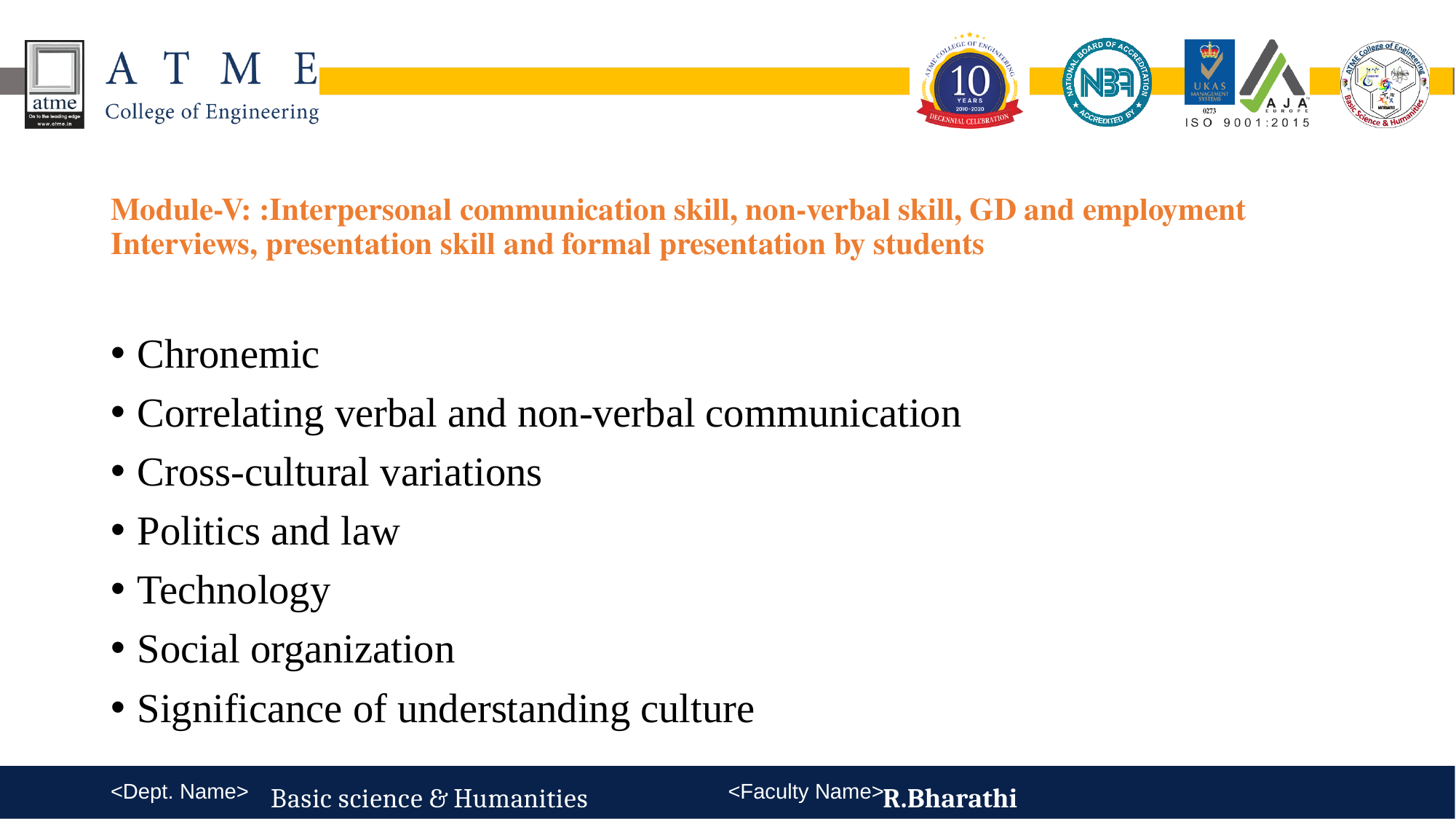

# Module-V: :Interpersonal communication skill, non-verbal skill, GD and employment Interviews, presentation skill and formal presentation by students

Chronemic
Correlating verbal and non-verbal communication
Cross-cultural variations
Politics and law
Technology
Social organization
Significance of understanding culture
Basic science & Humanities
R.Bharathi